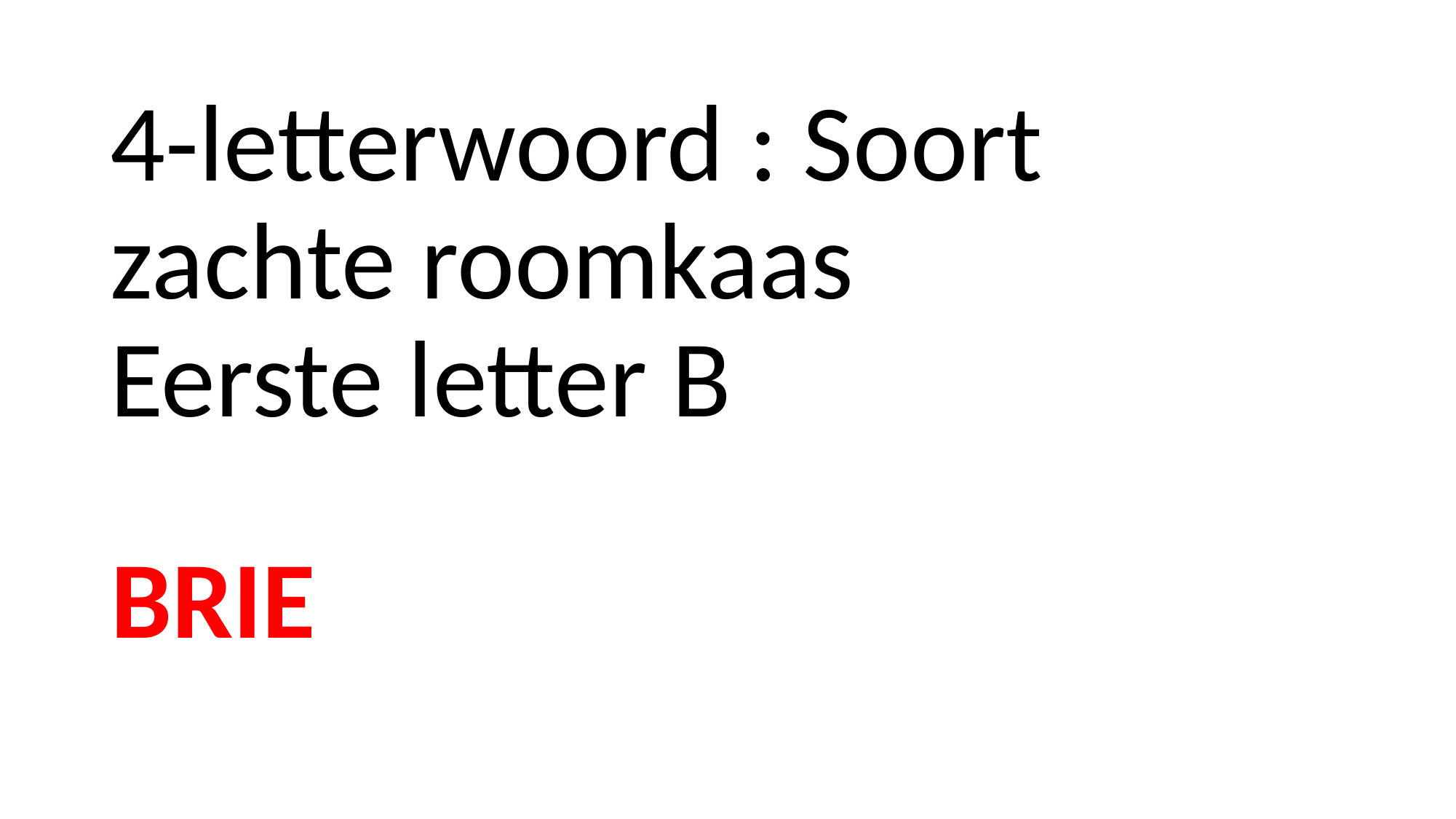

# 4-letterwoord : Soort zachte roomkaas Eerste letter B
BRIE